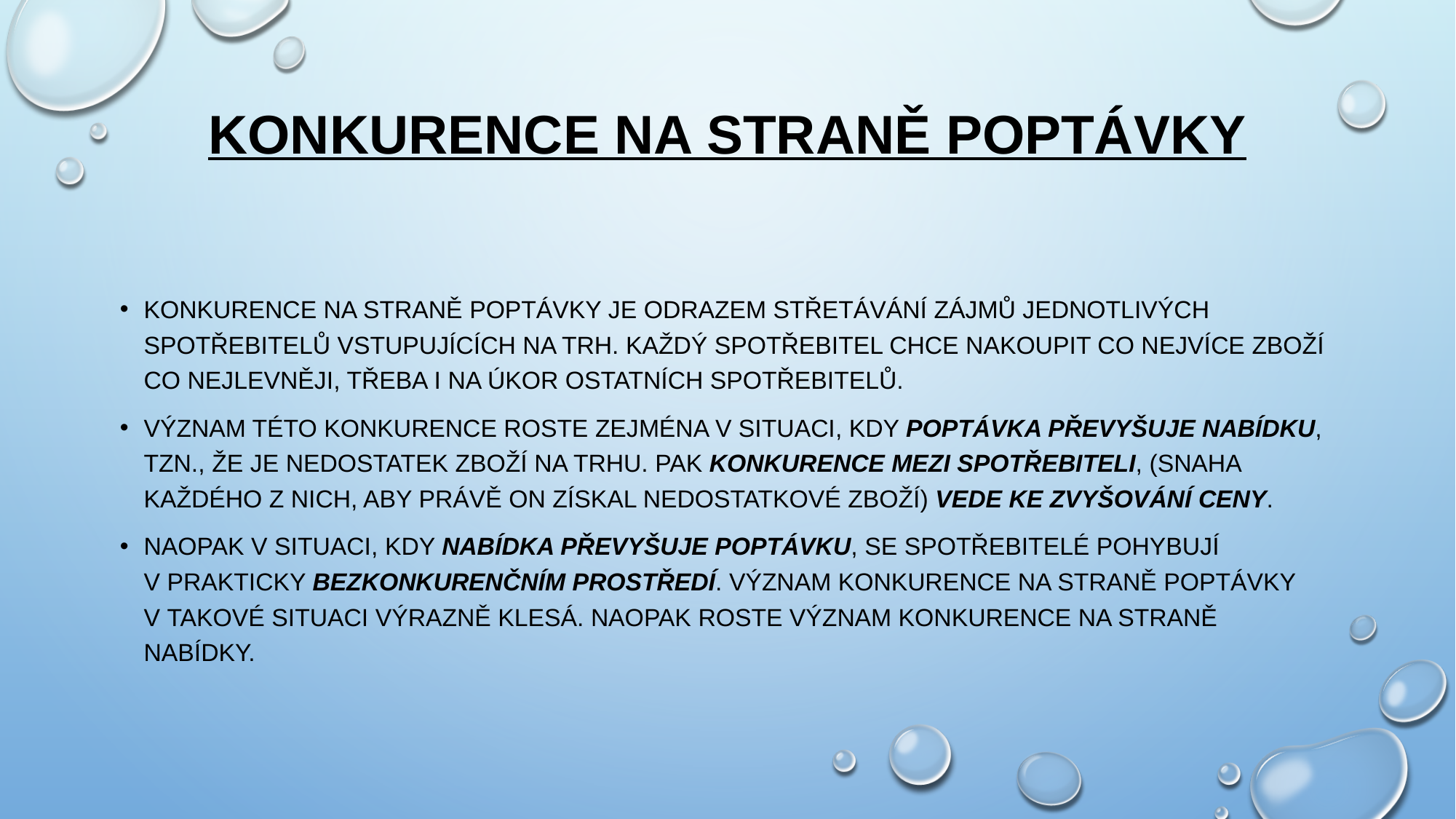

# Konkurence na straně poptávky
Konkurence na straně poptávky je odrazem střetávání zájmů jednotlivých spotřebitelů vstupujících na trh. Každý spotřebitel chce nakoupit co nejvíce zboží co nejlevněji, třeba i na úkor ostatních spotřebitelů.
Význam této konkurence roste zejména v situaci, kdy poptávka převyšuje nabídku, tzn., že je nedostatek zboží na trhu. Pak konkurence mezi spotřebiteli, (snaha každého z nich, aby právě on získal nedostatkové zboží) vede ke zvyšování ceny.
Naopak v situaci, kdy nabídka převyšuje poptávku, se spotřebitelé pohybují v prakticky bezkonkurenčním prostředí. Význam konkurence na straně poptávky v takové situaci výrazně klesá. Naopak roste význam konkurence na straně nabídky.